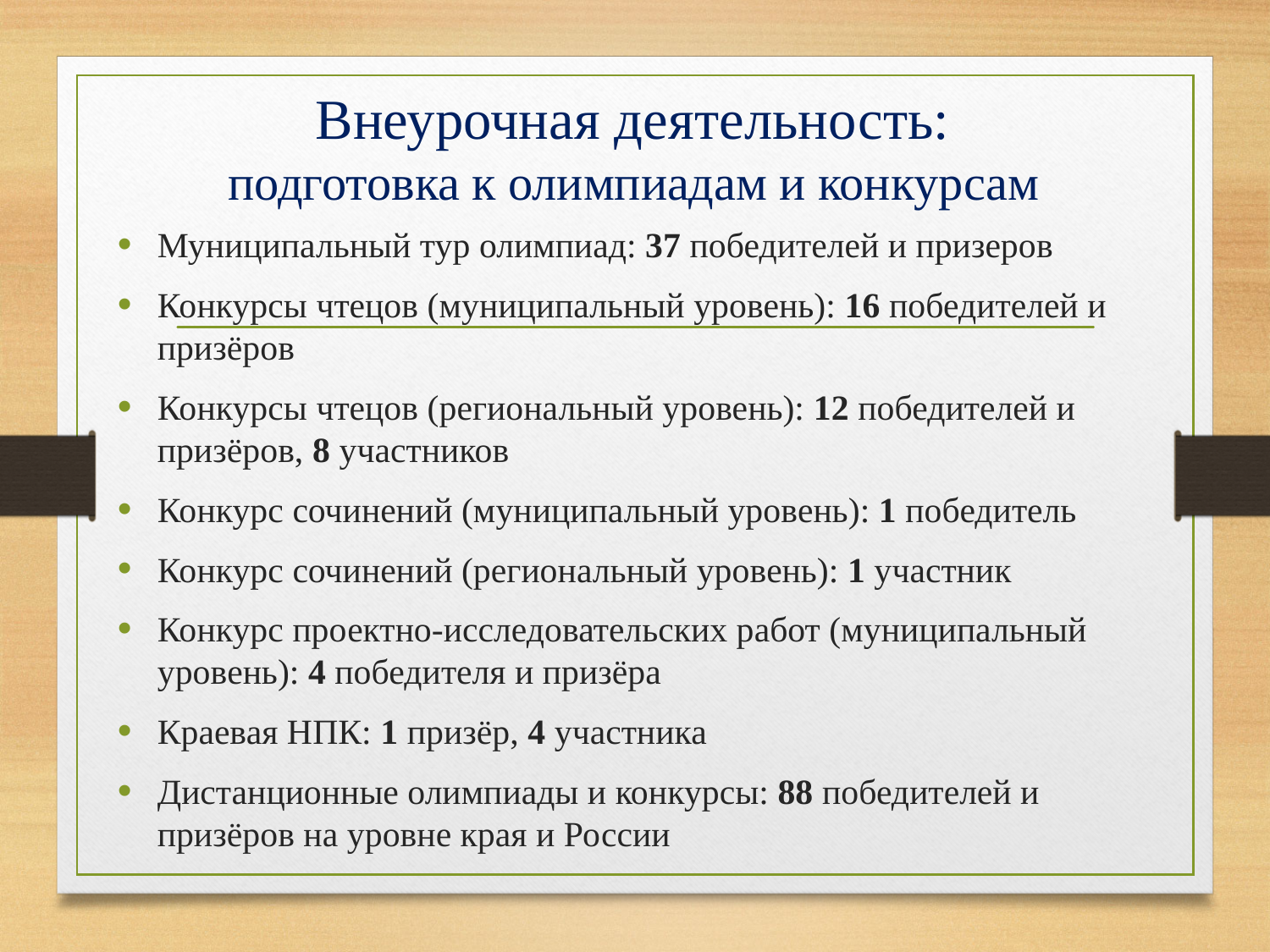

# Внеурочная деятельность: подготовка к олимпиадам и конкурсам
Муниципальный тур олимпиад: 37 победителей и призеров
Конкурсы чтецов (муниципальный уровень): 16 победителей и призёров
Конкурсы чтецов (региональный уровень): 12 победителей и призёров, 8 участников
Конкурс сочинений (муниципальный уровень): 1 победитель
Конкурс сочинений (региональный уровень): 1 участник
Конкурс проектно-исследовательских работ (муниципальный уровень): 4 победителя и призёра
Краевая НПК: 1 призёр, 4 участника
Дистанционные олимпиады и конкурсы: 88 победителей и призёров нa уровне края и России